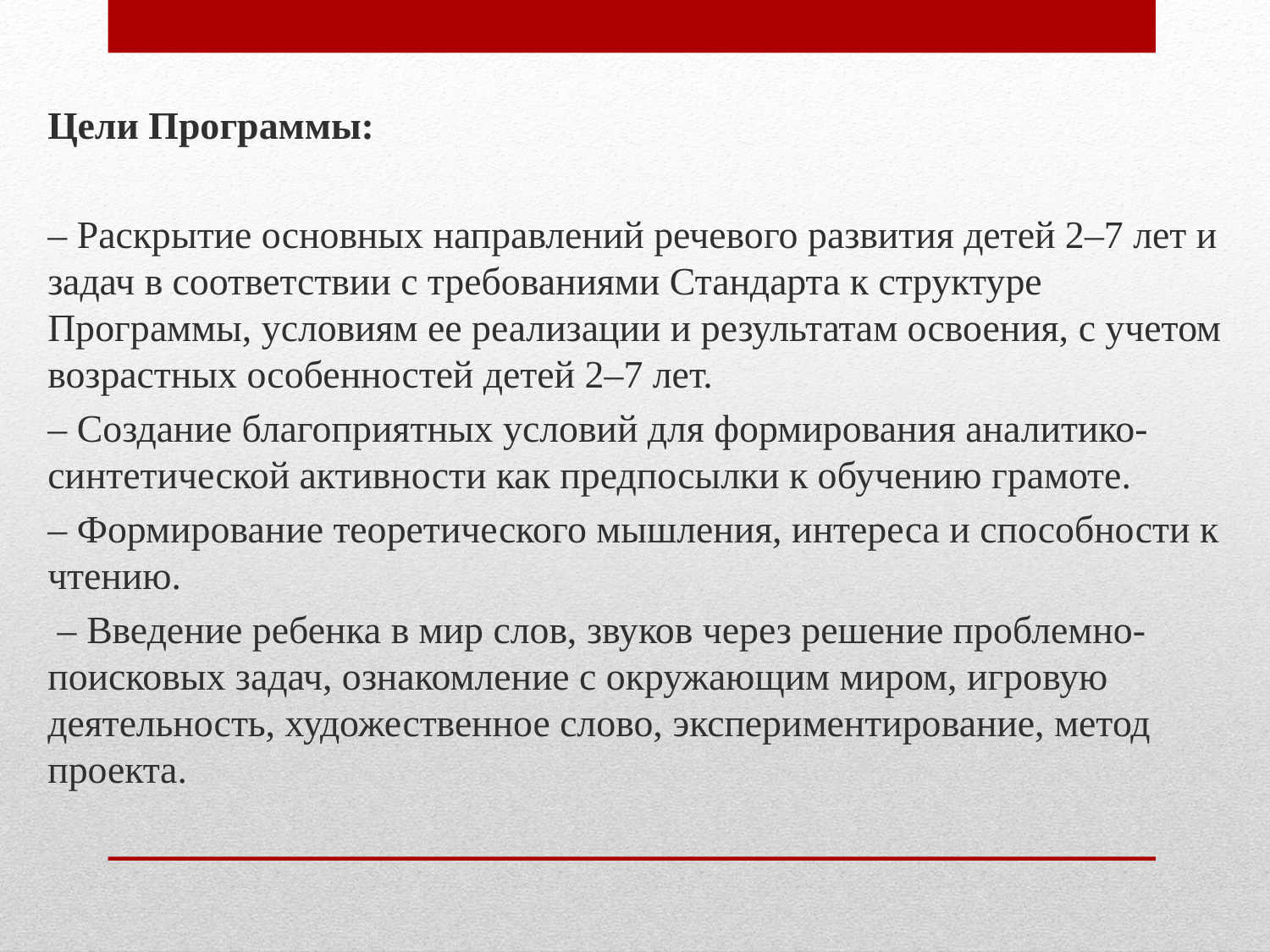

Цели Программы:

– Раскрытие основных направлений речевого развития детей 2–7 лет и задач в соответствии с требованиями Стандарта к структуре Программы, условиям ее реализации и результатам освоения, с учетом возрастных особенностей детей 2–7 лет.
– Создание благоприятных условий для формирования аналитико-синтетической активности как предпосылки к обучению грамоте.
– Формирование теоретического мышления, интереса и способности к чтению.
 – Введение ребенка в мир слов, звуков через решение проблемно-поисковых задач, ознакомление с окружающим миром, игровую деятельность, художественное слово, экспериментирование, метод проекта.